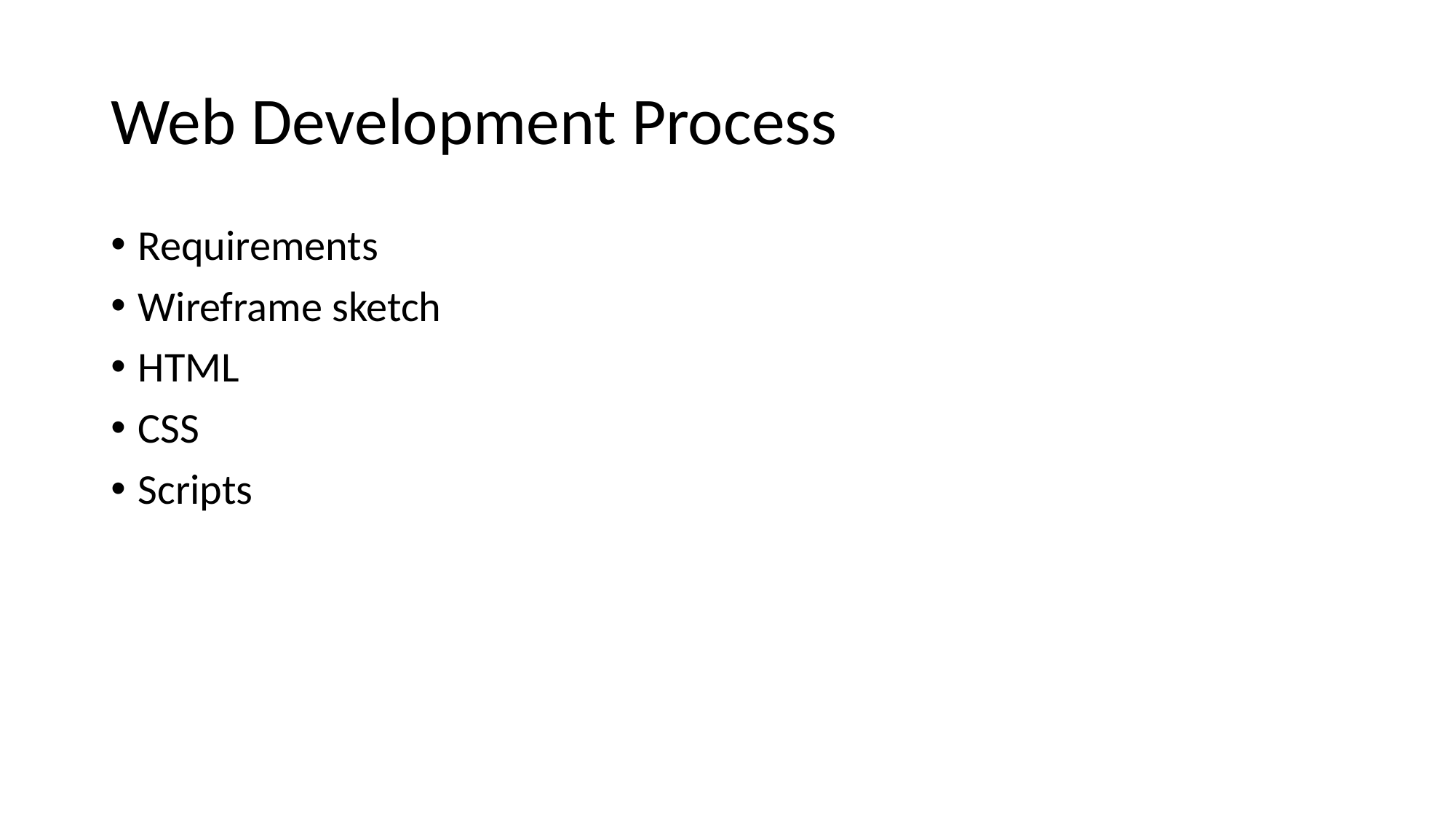

# Web Development Process
Requirements
Wireframe sketch
HTML
CSS
Scripts